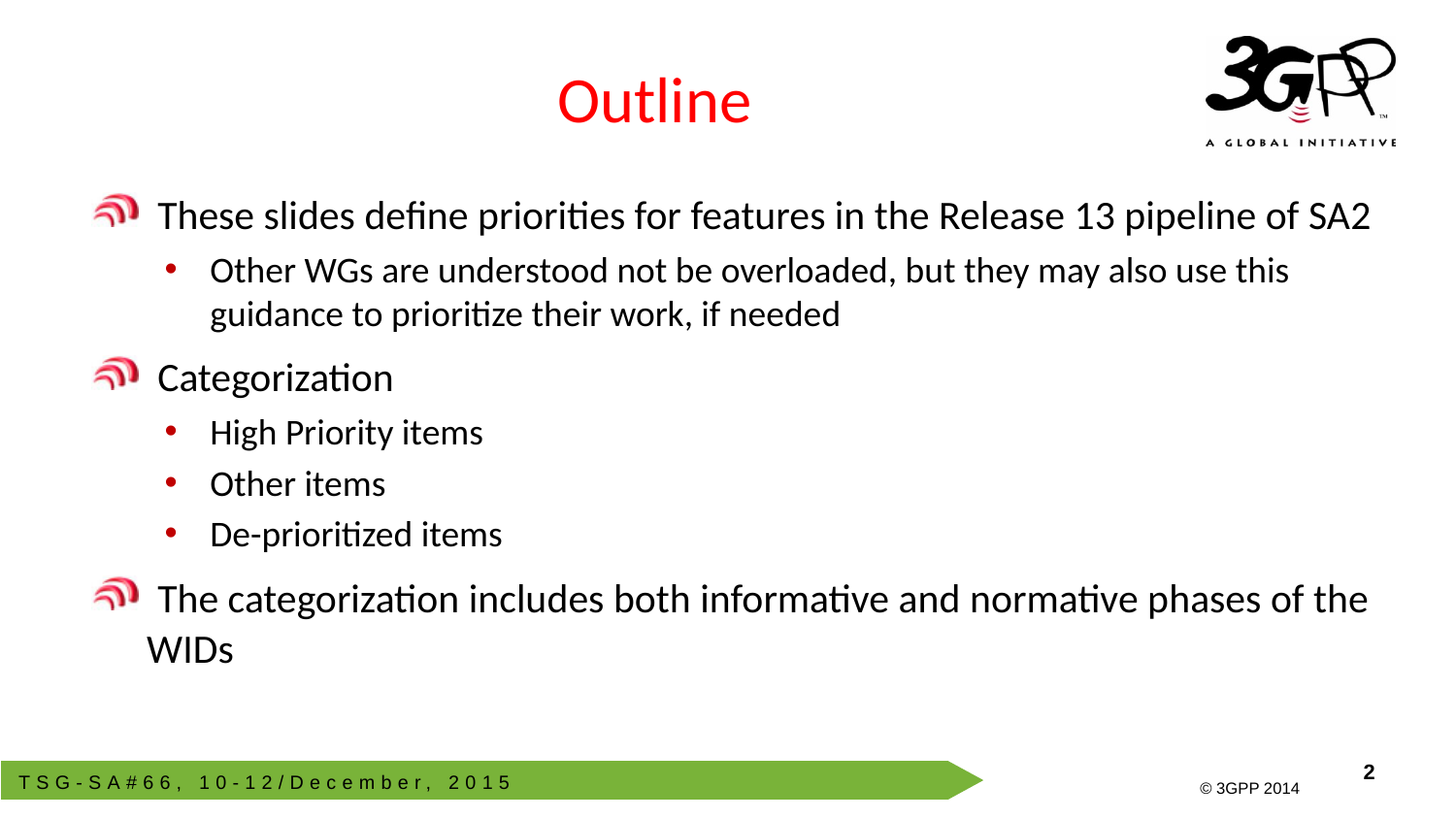

# Outline
 These slides define priorities for features in the Release 13 pipeline of SA2
Other WGs are understood not be overloaded, but they may also use this guidance to prioritize their work, if needed
 Categorization
High Priority items
Other items
De-prioritized items
 The categorization includes both informative and normative phases of the WIDs